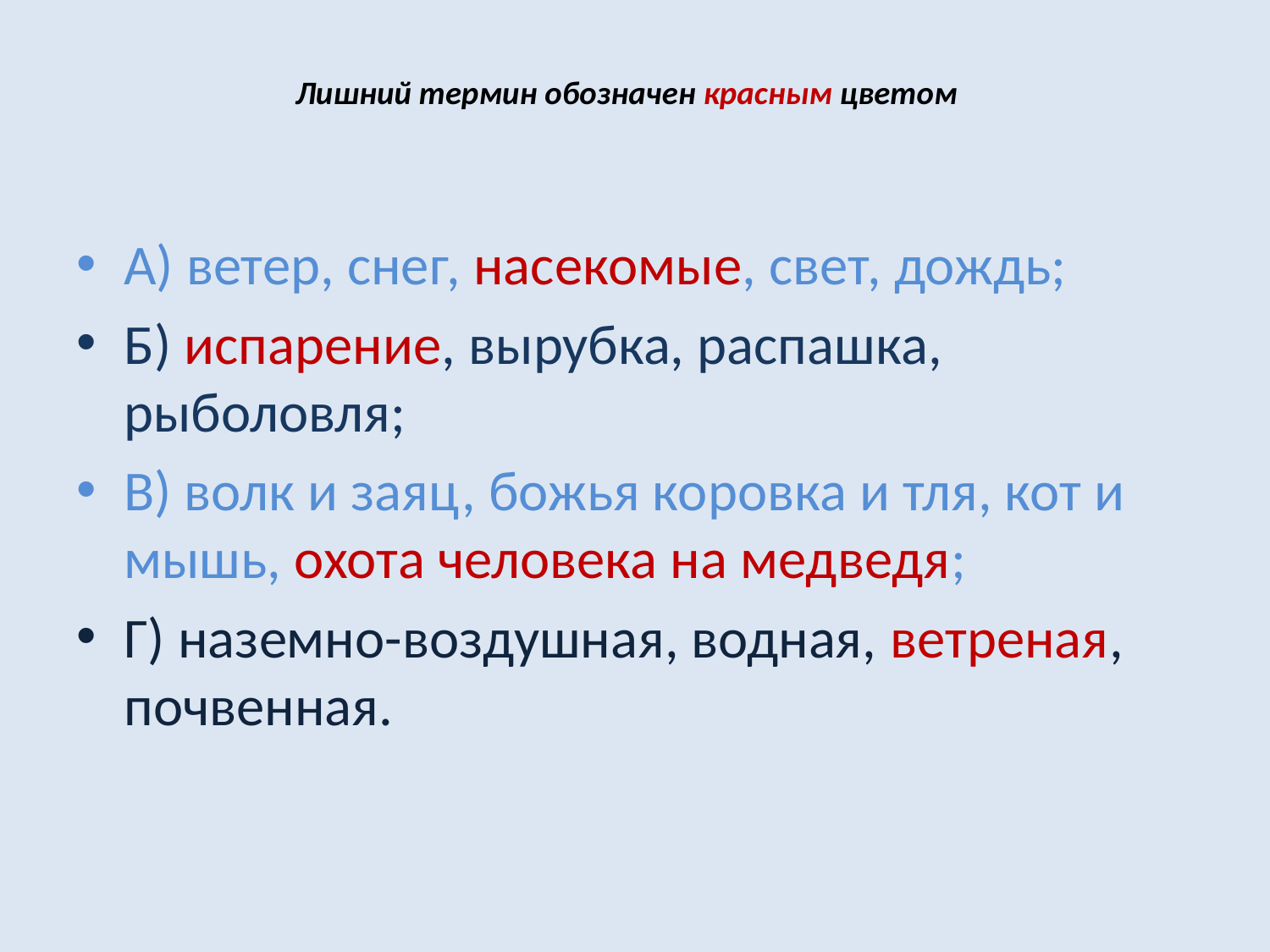

# Лишний термин обозначен красным цветом
А) ветер, снег, насекомые, свет, дождь;
Б) испарение, вырубка, распашка, рыболовля;
В) волк и заяц, божья коровка и тля, кот и мышь, охота человека на медведя;
Г) наземно-воздушная, водная, ветреная, почвенная.